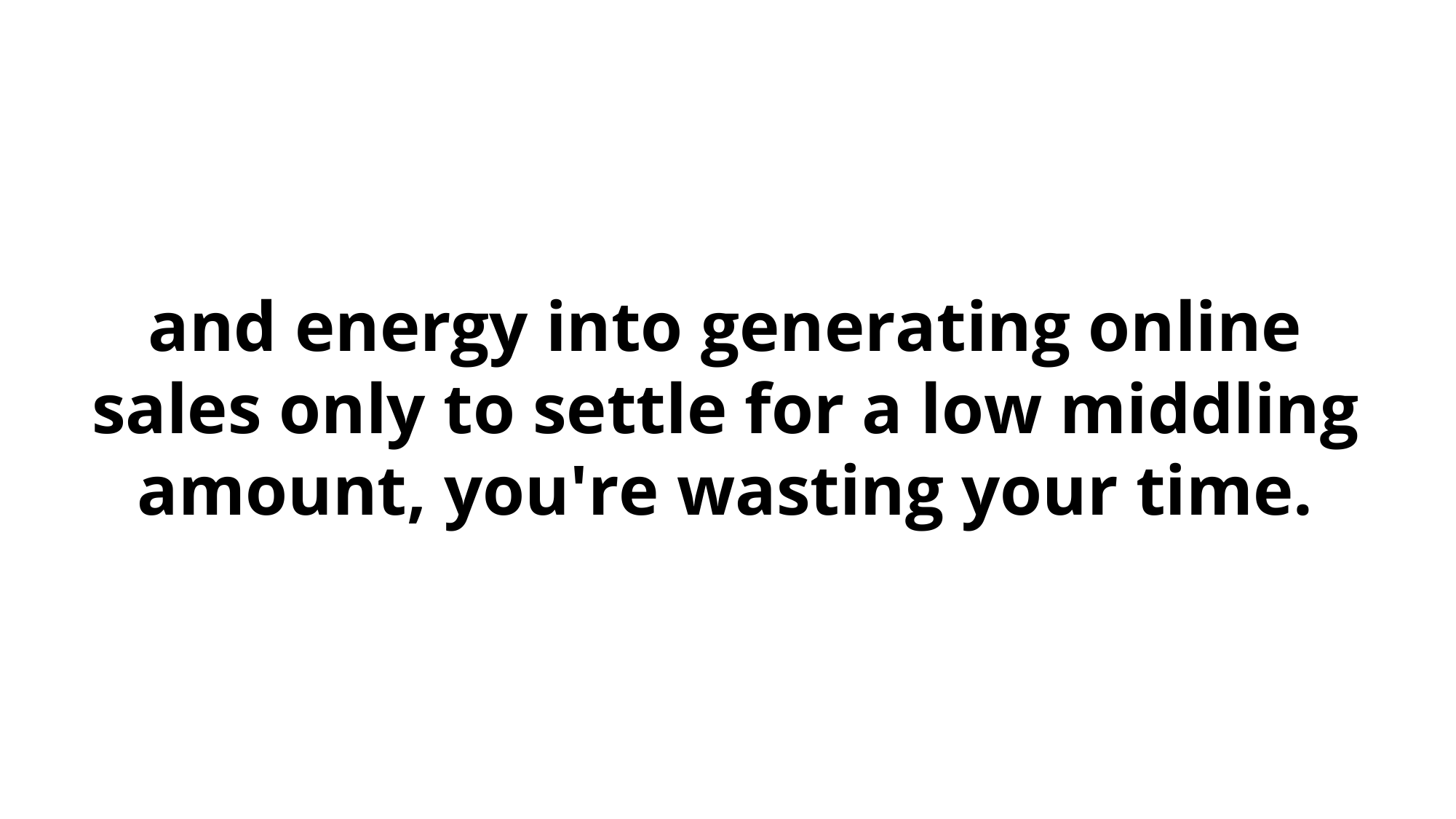

and energy into generating online sales only to settle for a low middling amount, you're wasting your time.